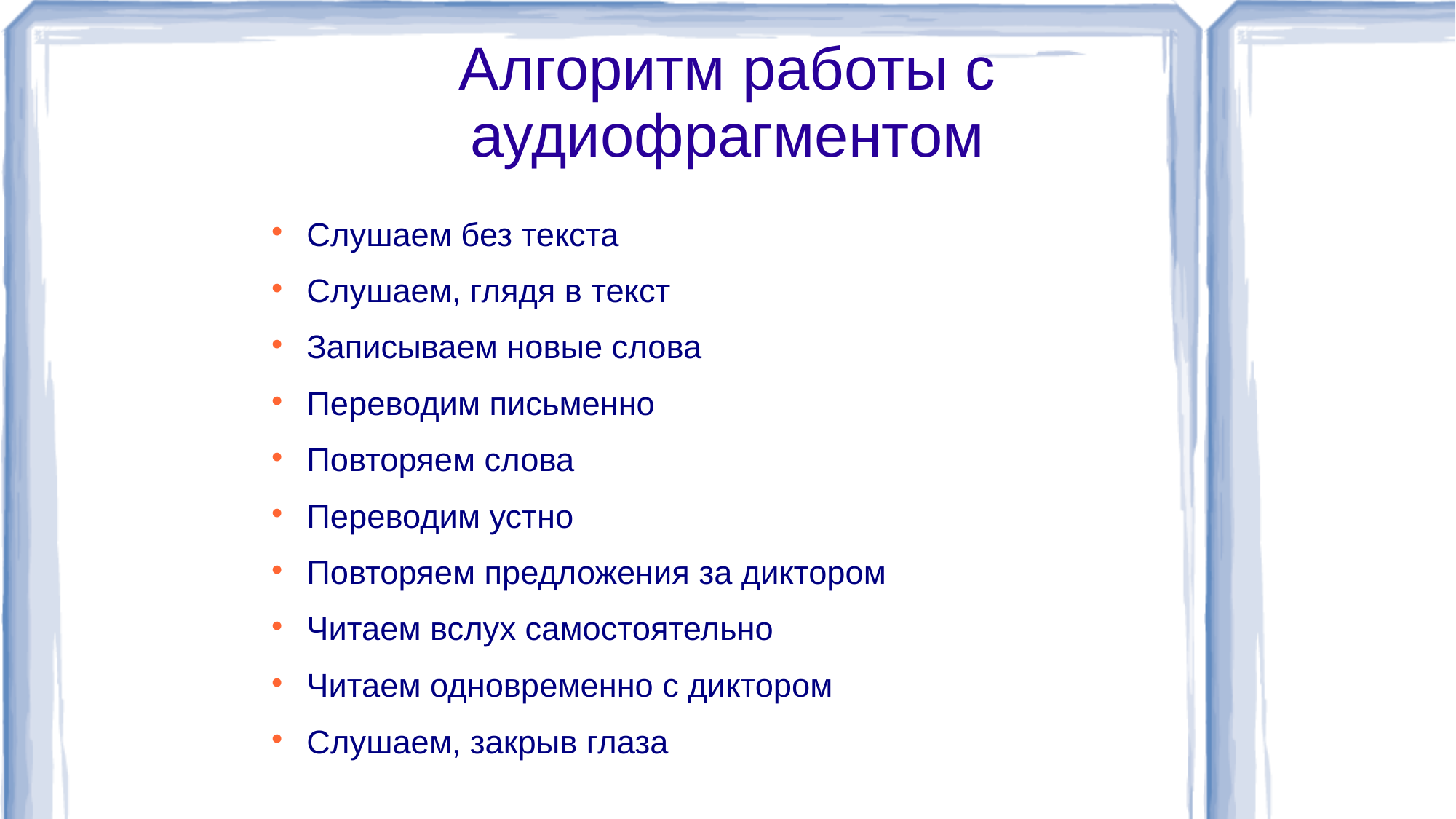

# Алгоритм работы с аудиофрагментом
Слушаем без текста
Слушаем, глядя в текст
Записываем новые слова
Переводим письменно
Повторяем слова
Переводим устно
Повторяем предложения за диктором
Читаем вслух самостоятельно
Читаем одновременно с диктором
Слушаем, закрыв глаза